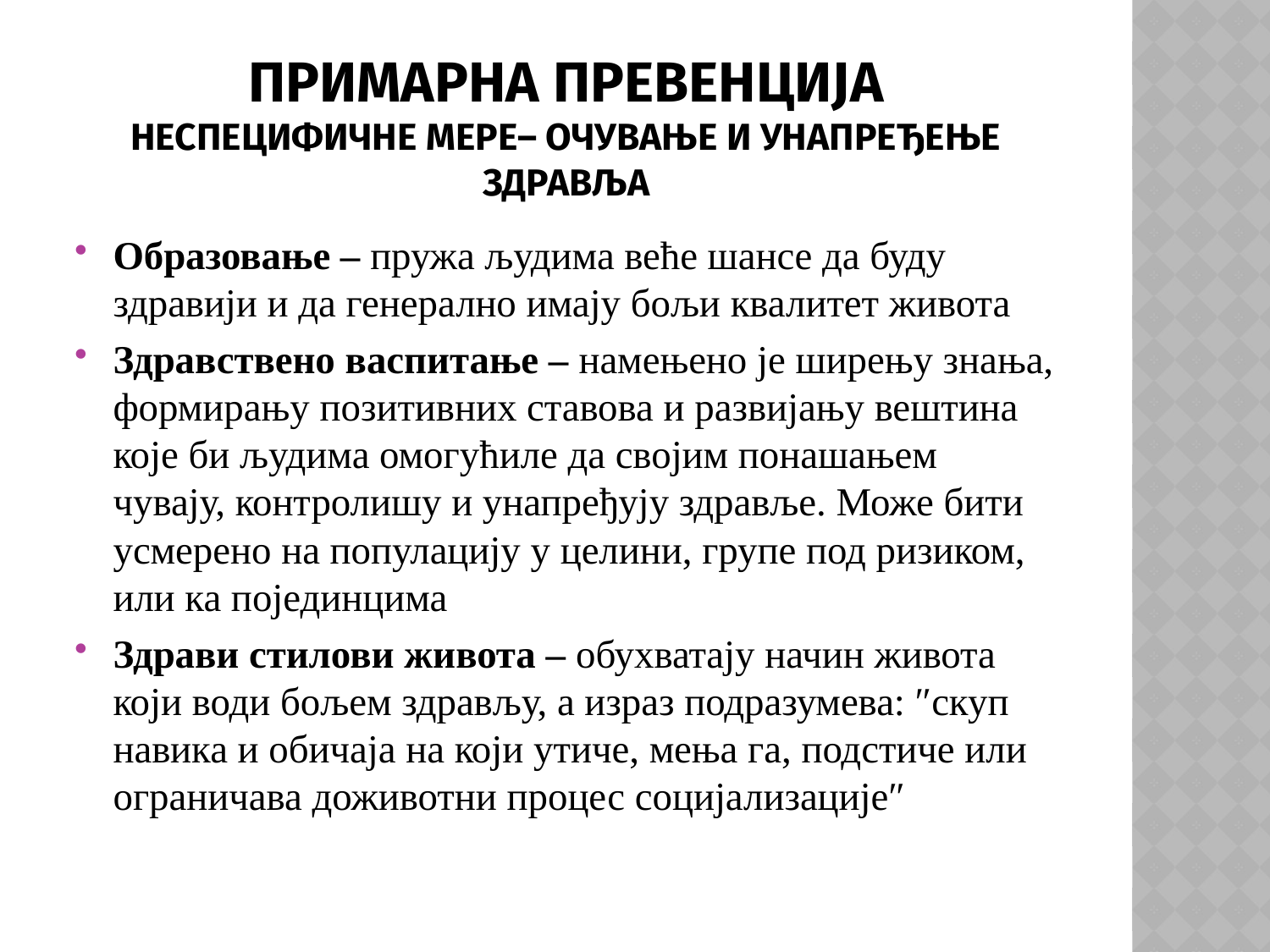

# Примарна превенција неспецифичне мере– очување и унапређење здравља
Образовање – пружа људима веће шансе да буду здравији и да генерално имају бољи квалитет живота
Здравствено васпитање – намењено је ширењу знања, формирању позитивних ставова и развијању вештина које би људима омогућиле да својим понашањем чувају, контролишу и унапређују здравље. Може бити усмерено на популацију у целини, групе под ризиком, или ка појединцима
Здрави стилови живота – обухватају начин живота који води бољем здрављу, а израз подразумева: ″скуп навика и обичаја на који утиче, мења га, подстиче или ограничава доживотни процес социјализације″